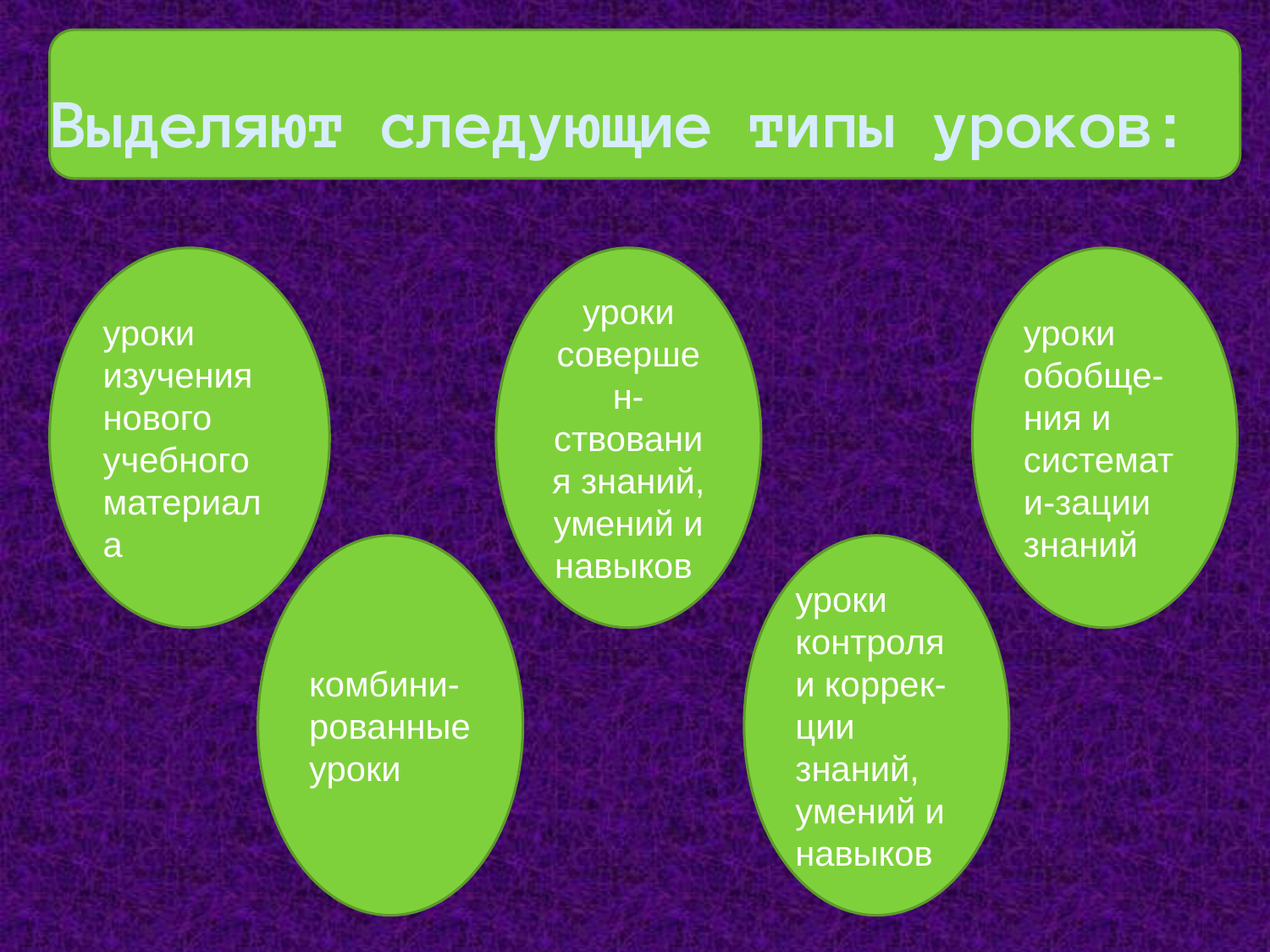

# Выделяют следующие типы уроков:

уроки изучения нового учебного материала
уроки совершен-ствования знаний, умений и навыков
уроки обобще-ния и системати-зации знаний
комбини-рованные уроки
уроки контроля и коррек-ции знаний, умений и навыков